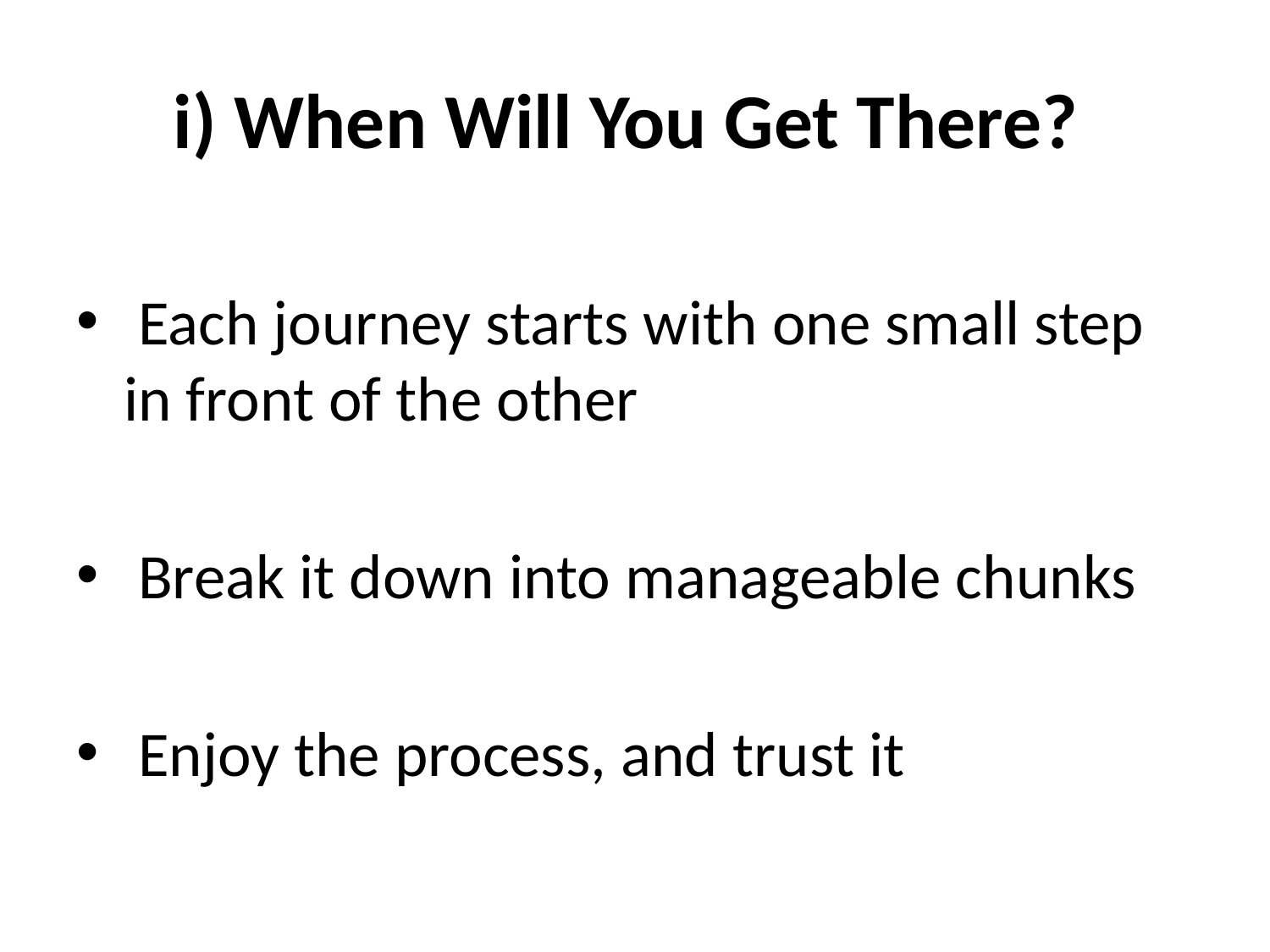

# i) When Will You Get There?
 Each journey starts with one small step in front of the other

 Break it down into manageable chunks

 Enjoy the process, and trust it